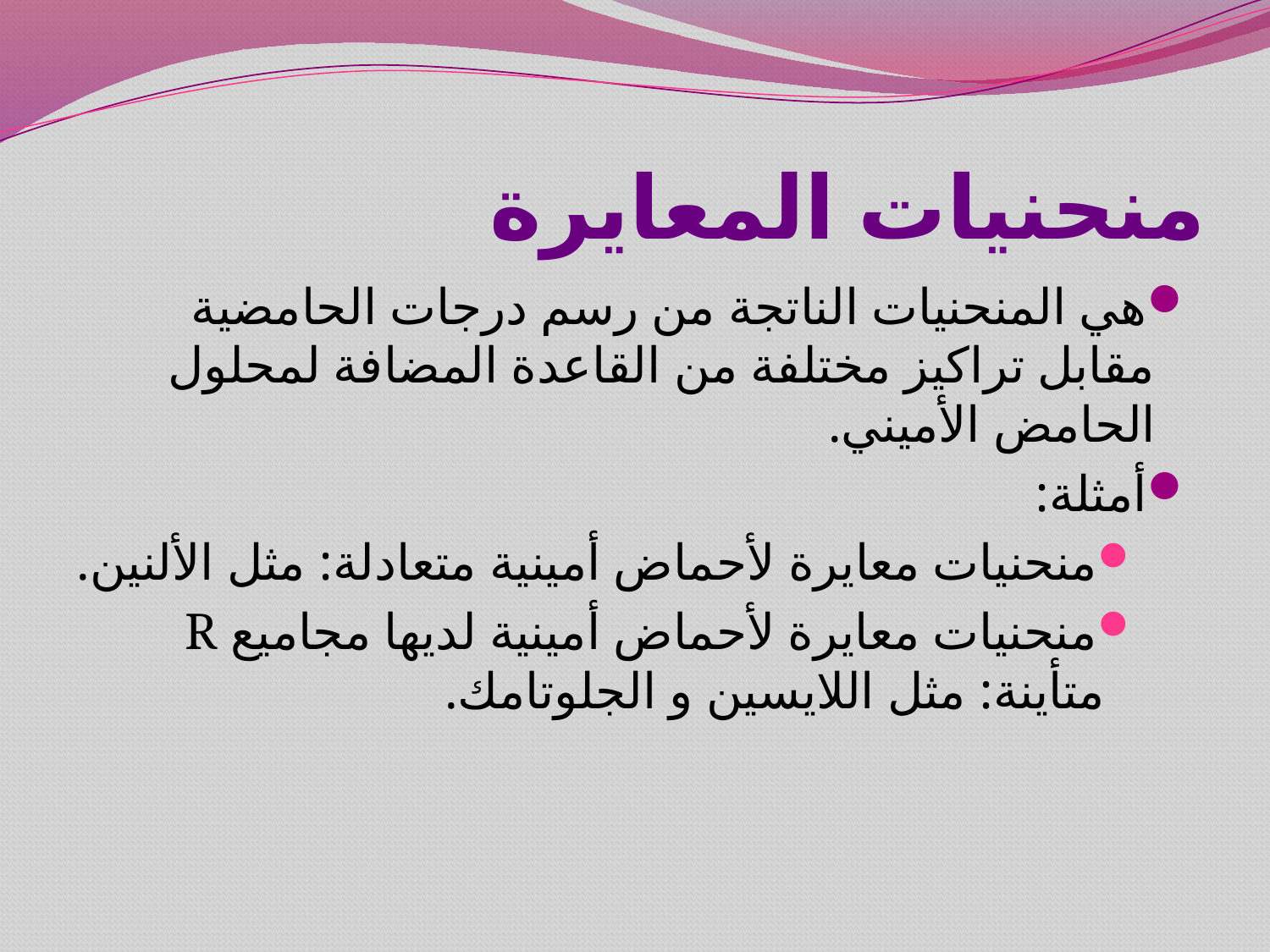

# منحنيات المعايرة
هي المنحنيات الناتجة من رسم درجات الحامضية مقابل تراكيز مختلفة من القاعدة المضافة لمحلول الحامض الأميني.
أمثلة:
منحنيات معايرة لأحماض أمينية متعادلة: مثل الألنين.
منحنيات معايرة لأحماض أمينية لديها مجاميع R متأينة: مثل اللايسين و الجلوتامك.